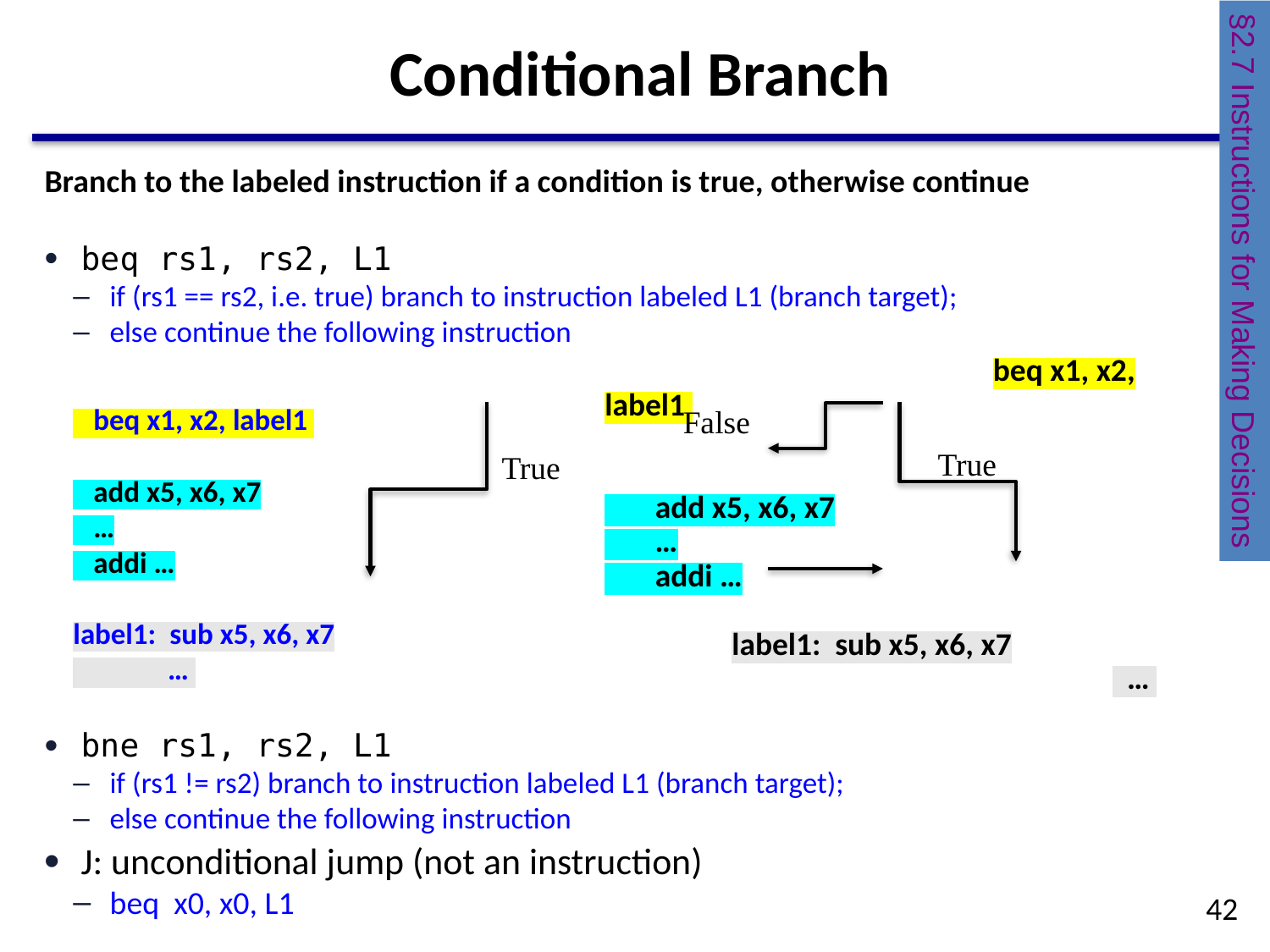

# Conditional Branch
Branch to the labeled instruction if a condition is true, otherwise continue

beq rs1, rs2, L1
if (rs1 == rs2, i.e. true) branch to instruction labeled L1 (branch target);
else continue the following instruction

		   beq x1, x2, label1

		   add x5, x6, x7
		   …
		   addi …

label1:  sub x5, x6, x7
              …

bne rs1, rs2, L1
if (rs1 != rs2) branch to instruction labeled L1 (branch target);
else continue the following instruction
J: unconditional jump (not an instruction)
beq  x0, x0, L1

§2.7 Instructions for Making Decisions
	  		 beq x1, x2, label1

       add x5, x6, x7
       …
       addi …
					label1:  sub x5, x6, x7
            				  …
False
True
True
42